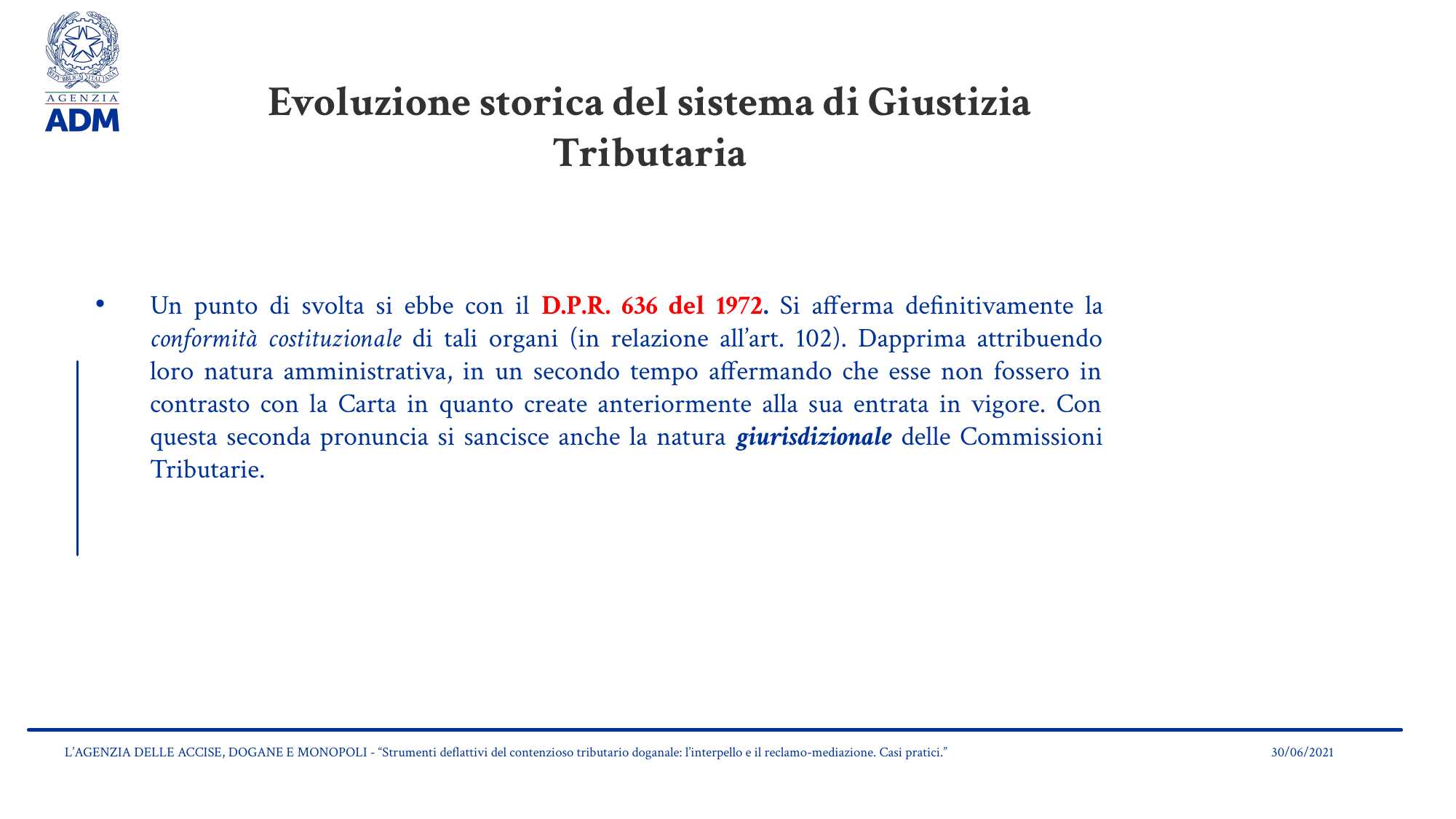

Evoluzione storica del sistema di Giustizia Tributaria
Un punto di svolta si ebbe con il D.P.R. 636 del 1972. Si afferma definitivamente la conformità costituzionale di tali organi (in relazione all’art. 102). Dapprima attribuendo loro natura amministrativa, in un secondo tempo affermando che esse non fossero in contrasto con la Carta in quanto create anteriormente alla sua entrata in vigore. Con questa seconda pronuncia si sancisce anche la natura giurisdizionale delle Commissioni Tributarie.
30/06/2021
L’AGENZIA DELLE ACCISE, DOGANE E MONOPOLI - “Strumenti deflattivi del contenzioso tributario doganale: l’interpello e il reclamo-mediazione. Casi pratici.”